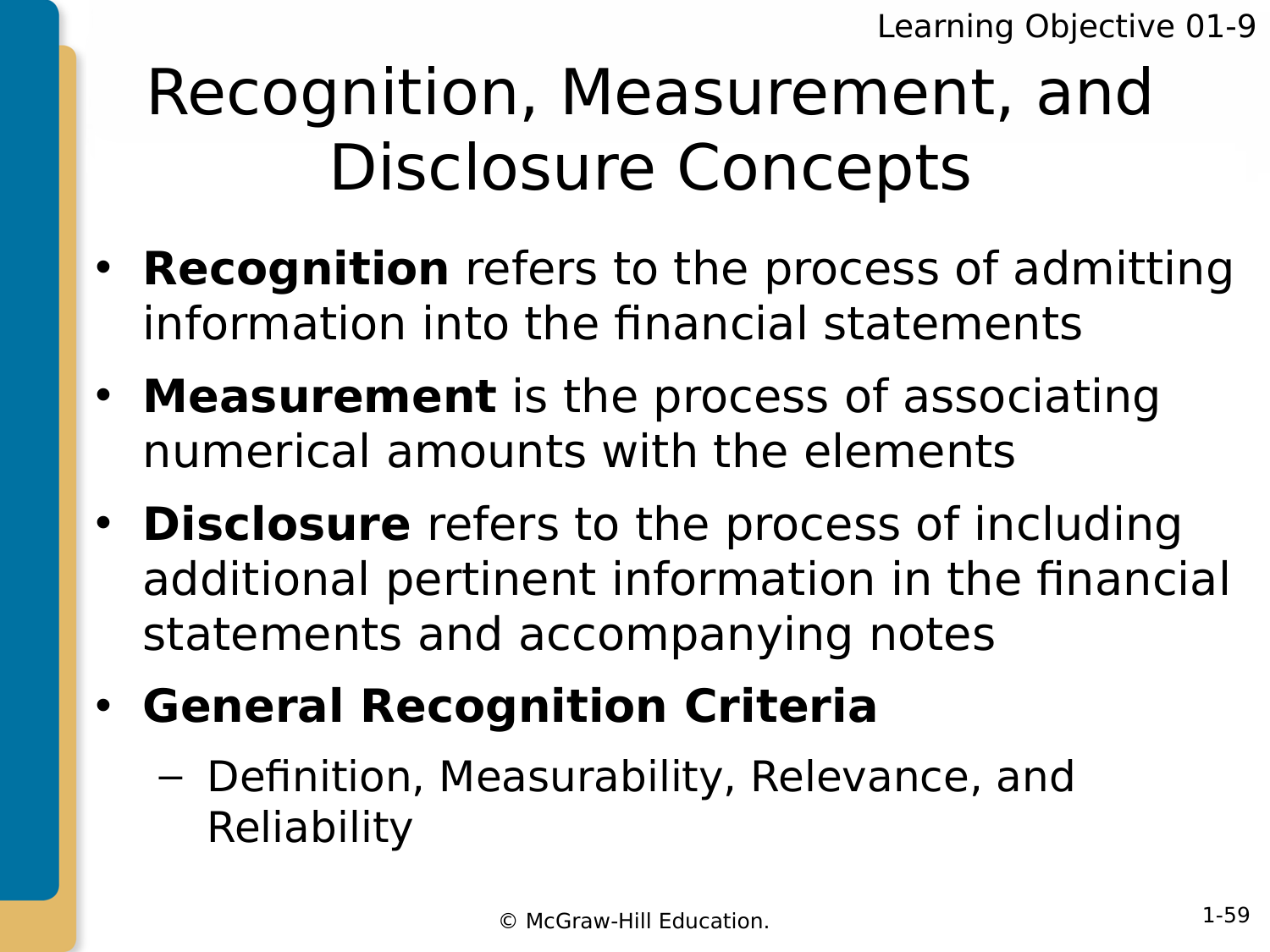

Learning Objective 01-9
# Recognition, Measurement, and Disclosure Concepts
Recognition refers to the process of admitting information into the financial statements
Measurement is the process of associating numerical amounts with the elements
Disclosure refers to the process of including additional pertinent information in the financial statements and accompanying notes
General Recognition Criteria
Definition, Measurability, Relevance, and Reliability